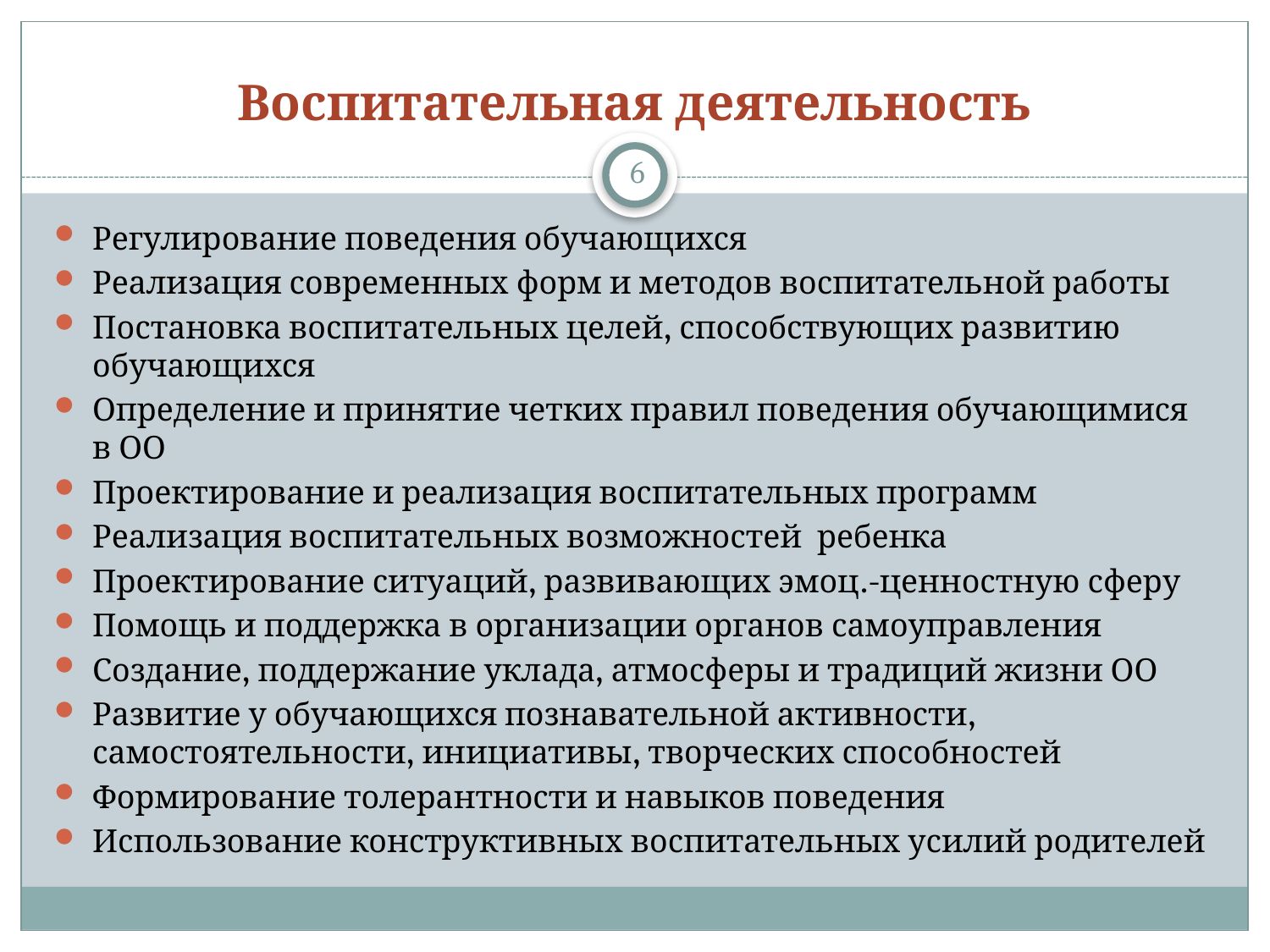

# Воспитательная деятельность
6
Регулирование поведения обучающихся
Реализация современных форм и методов воспитательной работы
Постановка воспитательных целей, способствующих развитию обучающихся
Определение и принятие четких правил поведения обучающимися в ОО
Проектирование и реализация воспитательных программ
Реализация воспитательных возможностей  ребенка
Проектирование ситуаций, развивающих эмоц.-ценностную сферу
Помощь и поддержка в организации органов самоуправления
Создание, поддержание уклада, атмосферы и традиций жизни ОО
Развитие у обучающихся познавательной активности, самостоятельности, инициативы, творческих способностей
Формирование толерантности и навыков поведения
Использование конструктивных воспитательных усилий родителей